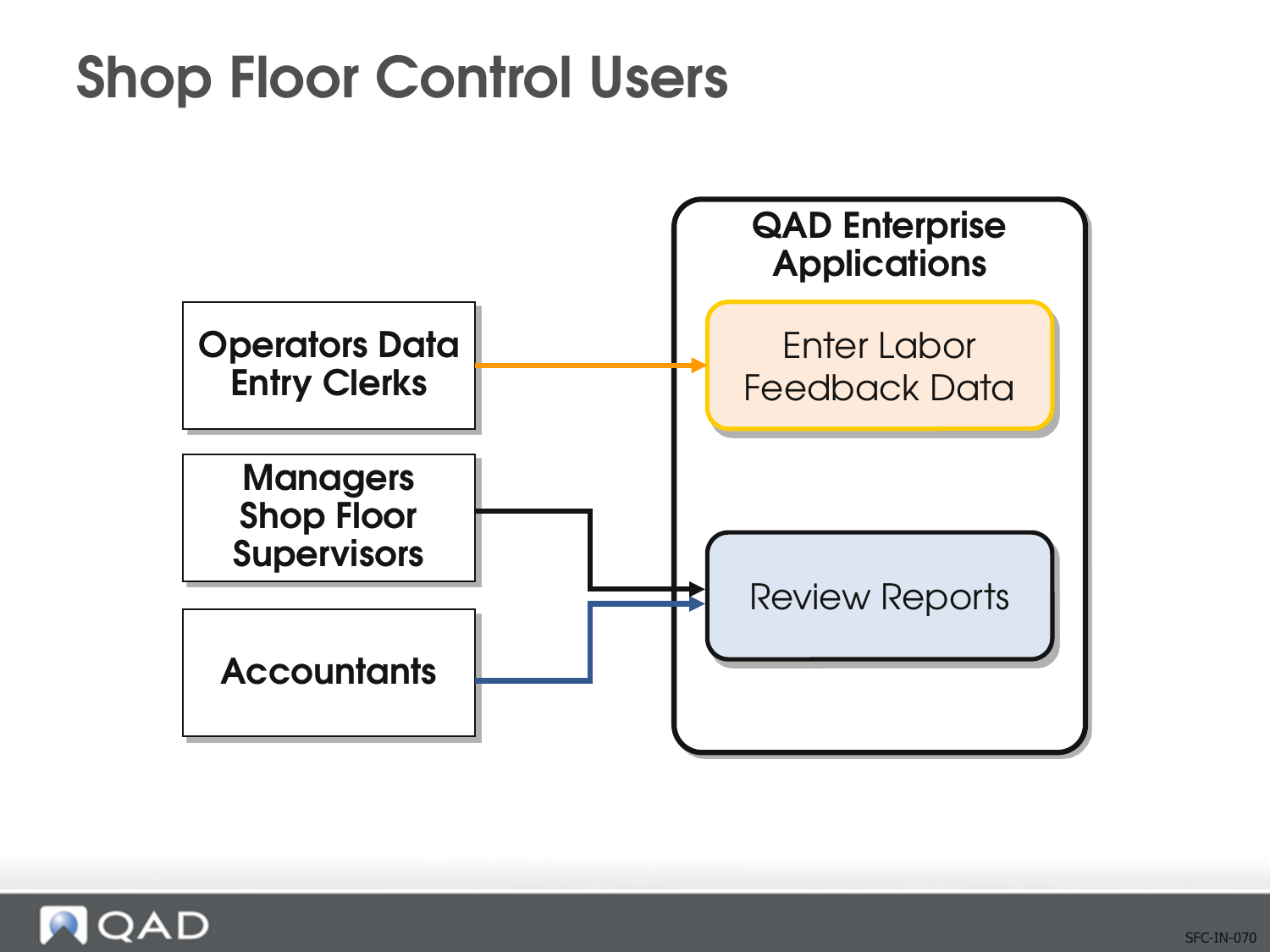

# Shop Floor Control Users
QAD Enterprise
Applications
Operators Data Entry Clerks
Enter Labor
Feedback Data
Managers Shop Floor Supervisors
Accountants
Review Reports
SFC-IN-070